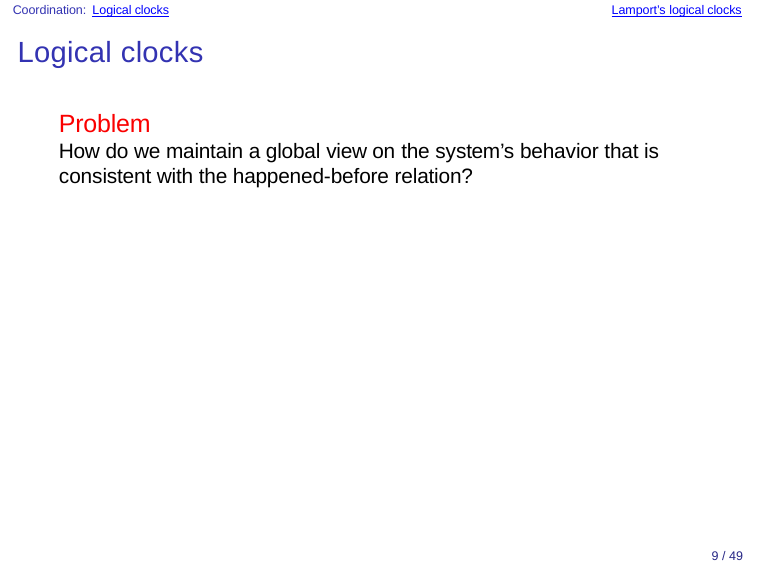

Coordination: Logical clocks
Lamport’s logical clocks
Logical clocks

Problem
How do we maintain a global view on the system’s behavior that is  consistent with the happened-before relation?
9 / 49